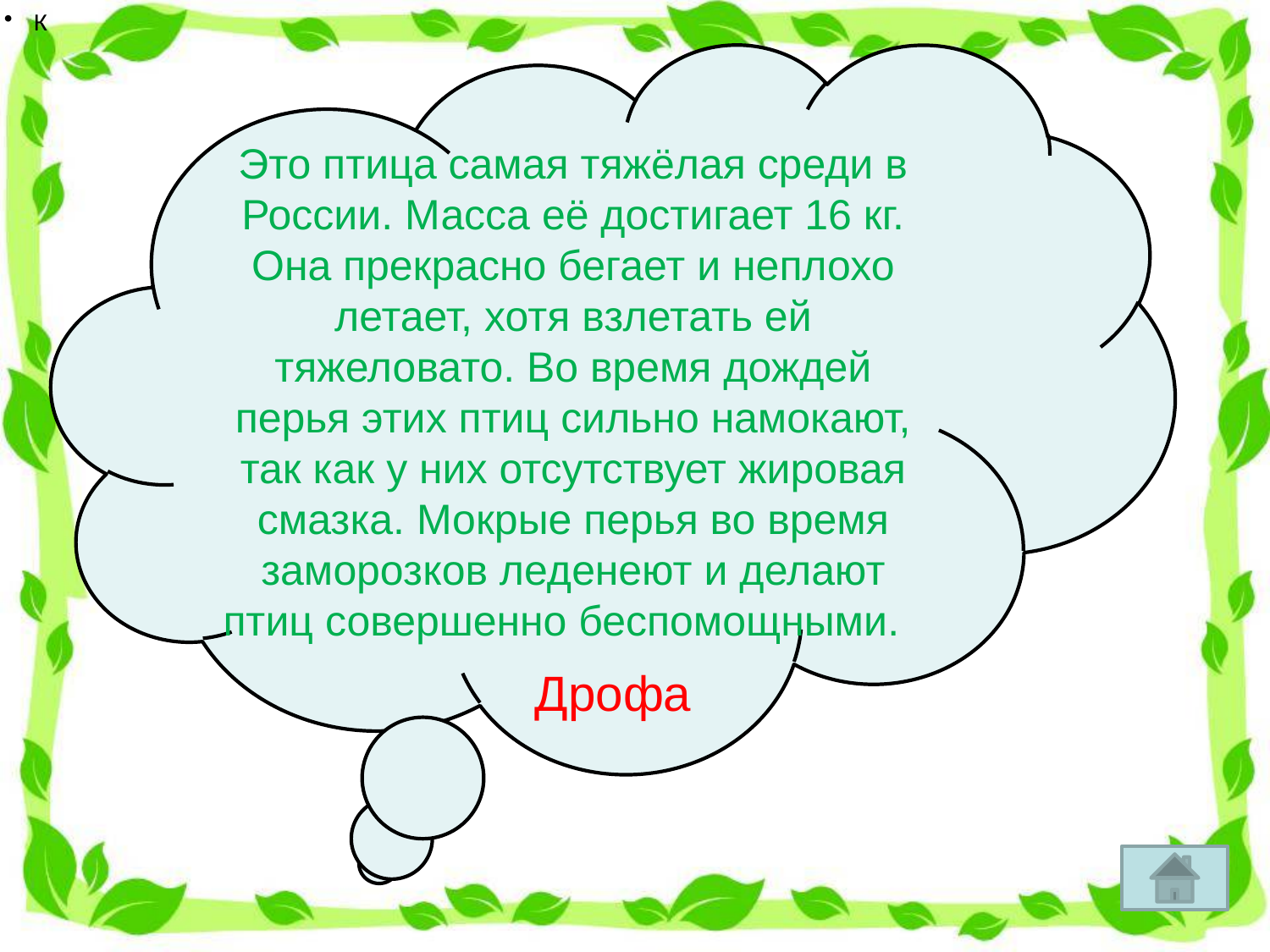

К
Это птица самая тяжёлая среди в России. Масса её достигает 16 кг. Она прекрасно бегает и неплохо летает, хотя взлетать ей тяжеловато. Во время дождей перья этих птиц сильно намокают, так как у них отсутствует жировая смазка. Мокрые перья во время заморозков леденеют и делают птиц совершенно беспомощными.

Дрофа